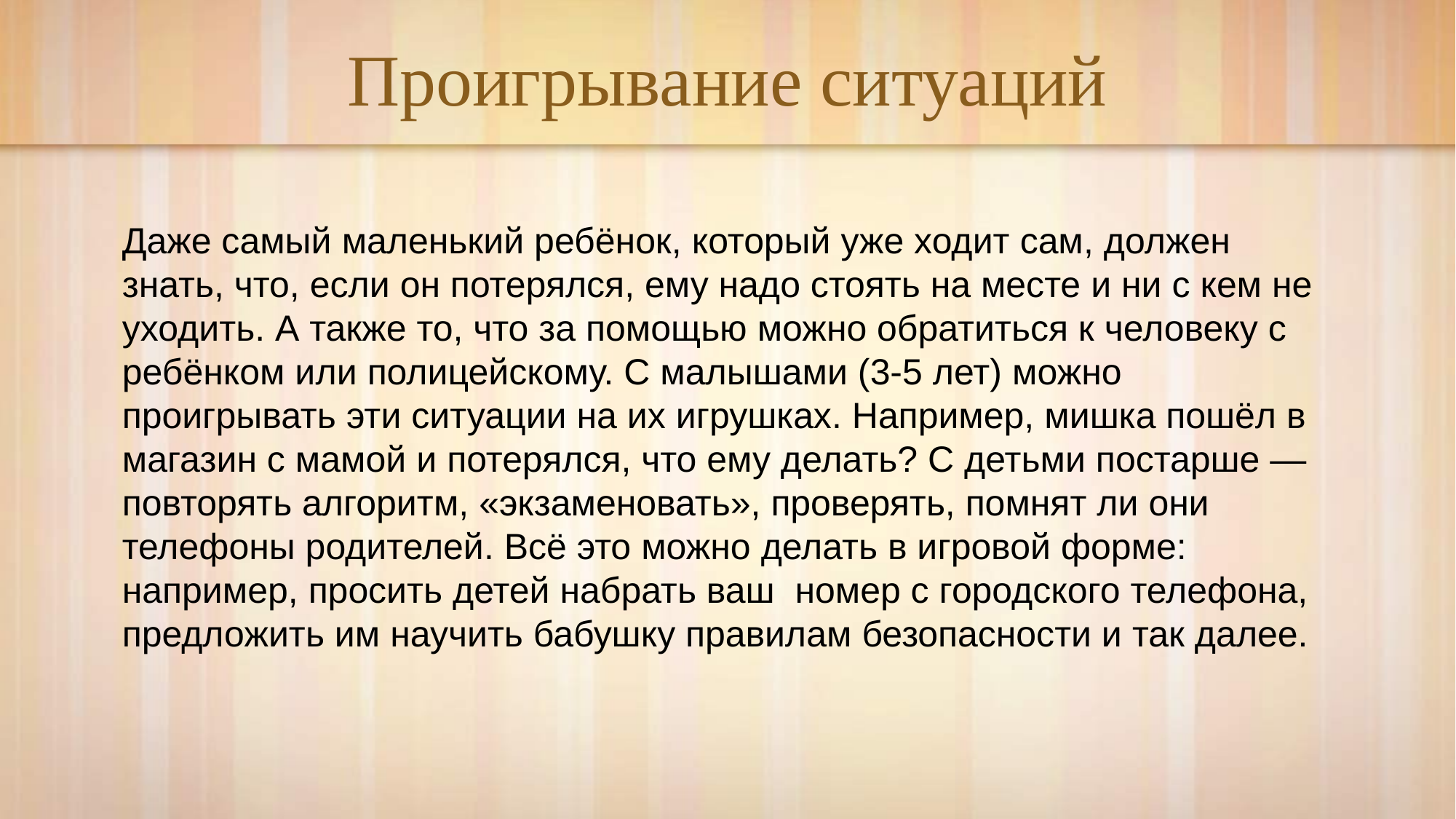

# Проигрывание ситуаций
Даже самый маленький ребёнок, который уже ходит сам, должен знать, что, если он потерялся, ему надо стоять на месте и ни с кем не уходить. А также то, что за помощью можно обратиться к человеку с ребёнком или полицейскому. С малышами (3-5 лет) можно проигрывать эти ситуации на их игрушках. Например, мишка пошёл в магазин с мамой и потерялся, что ему делать? С детьми постарше — повторять алгоритм, «экзаменовать», проверять, помнят ли они телефоны родителей. Всё это можно делать в игровой форме: например, просить детей набрать ваш  номер с городского телефона, предложить им научить бабушку правилам безопасности и так далее.